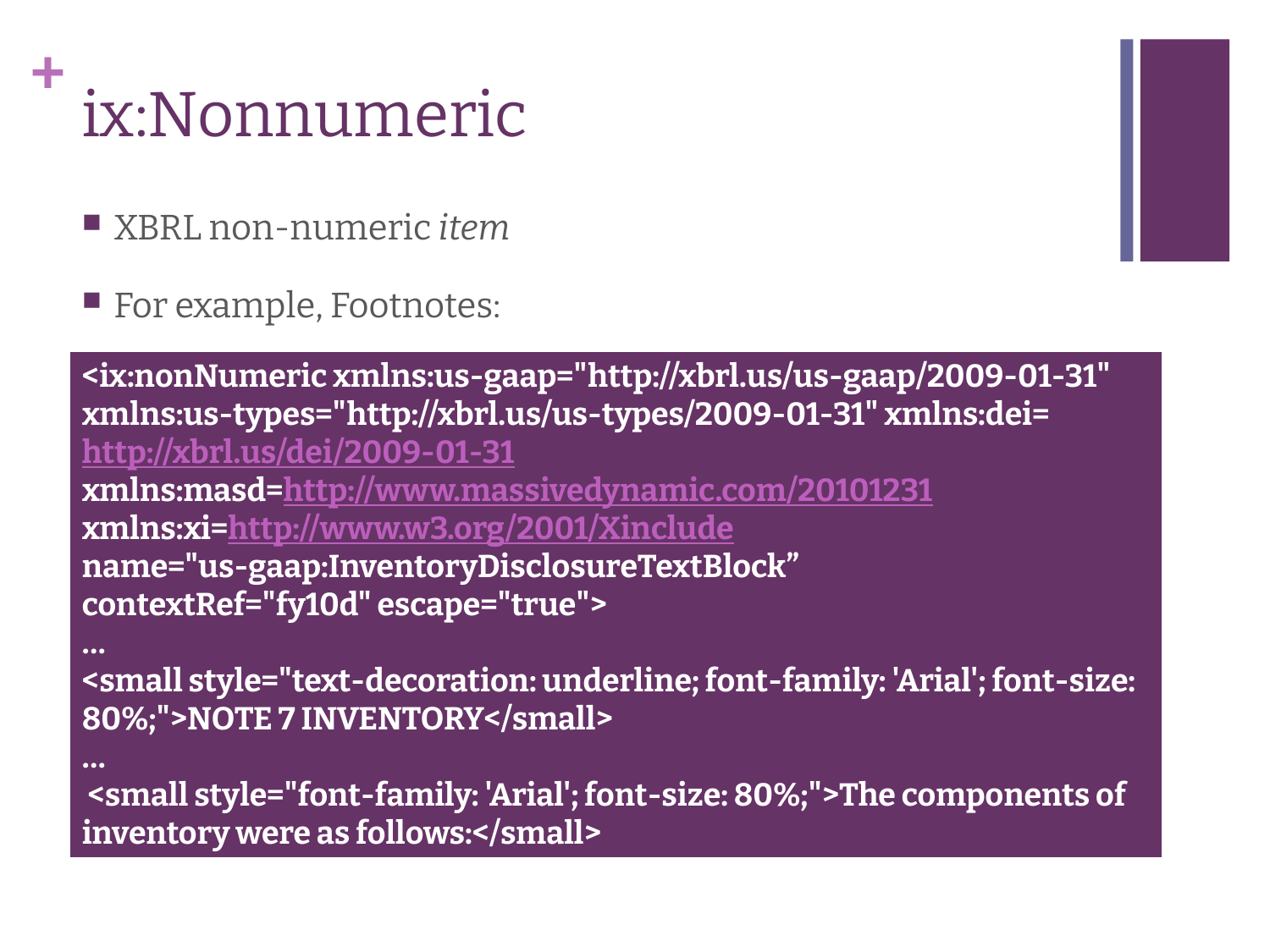

# ix:Nonnumeric
XBRL non-numeric item
For example, Footnotes:
| <ix:nonNumeric xmlns:us-gaap="http://xbrl.us/us-gaap/2009-01-31" xmlns:us-types="http://xbrl.us/us-types/2009-01-31" xmlns:dei=http://xbrl.us/dei/2009-01-31 xmlns:masd=http://www.massivedynamic.com/20101231 xmlns:xi=http://www.w3.org/2001/Xinclude name="us-gaap:InventoryDisclosureTextBlock” contextRef="fy10d" escape="true"> … <small style="text-decoration: underline; font-family: 'Arial'; font-size: 80%;">NOTE 7 INVENTORY</small> … <small style="font-family: 'Arial'; font-size: 80%;">The components of inventory were as follows:</small> |
| --- |